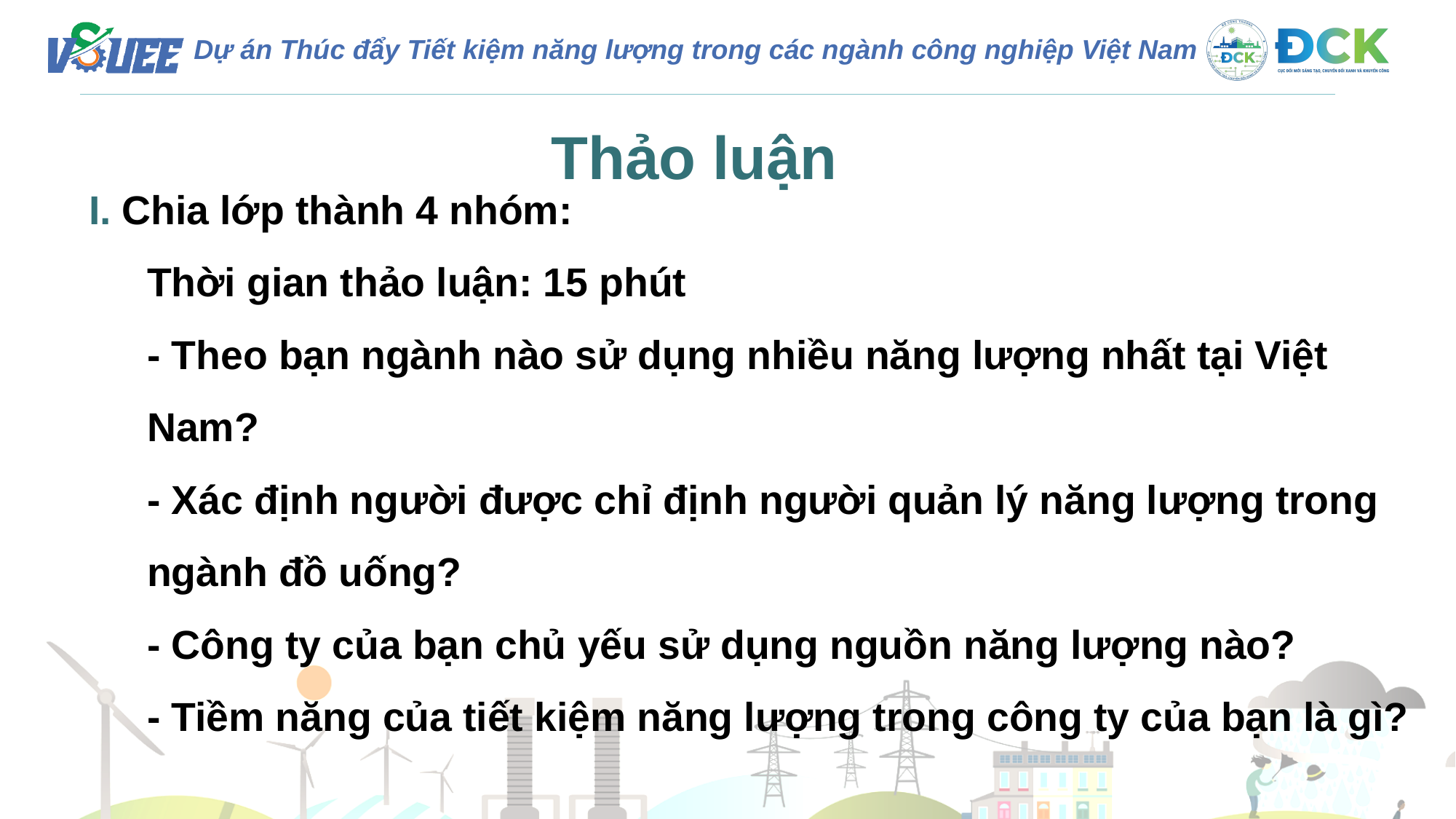

Thảo luận
I. Chia lớp thành 4 nhóm:
Thời gian thảo luận: 15 phút
- Theo bạn ngành nào sử dụng nhiều năng lượng nhất tại Việt Nam?
- Xác định người được chỉ định người quản lý năng lượng trong ngành đồ uống?
- Công ty của bạn chủ yếu sử dụng nguồn năng lượng nào?
- Tiềm năng của tiết kiệm năng lượng trong công ty của bạn là gì?